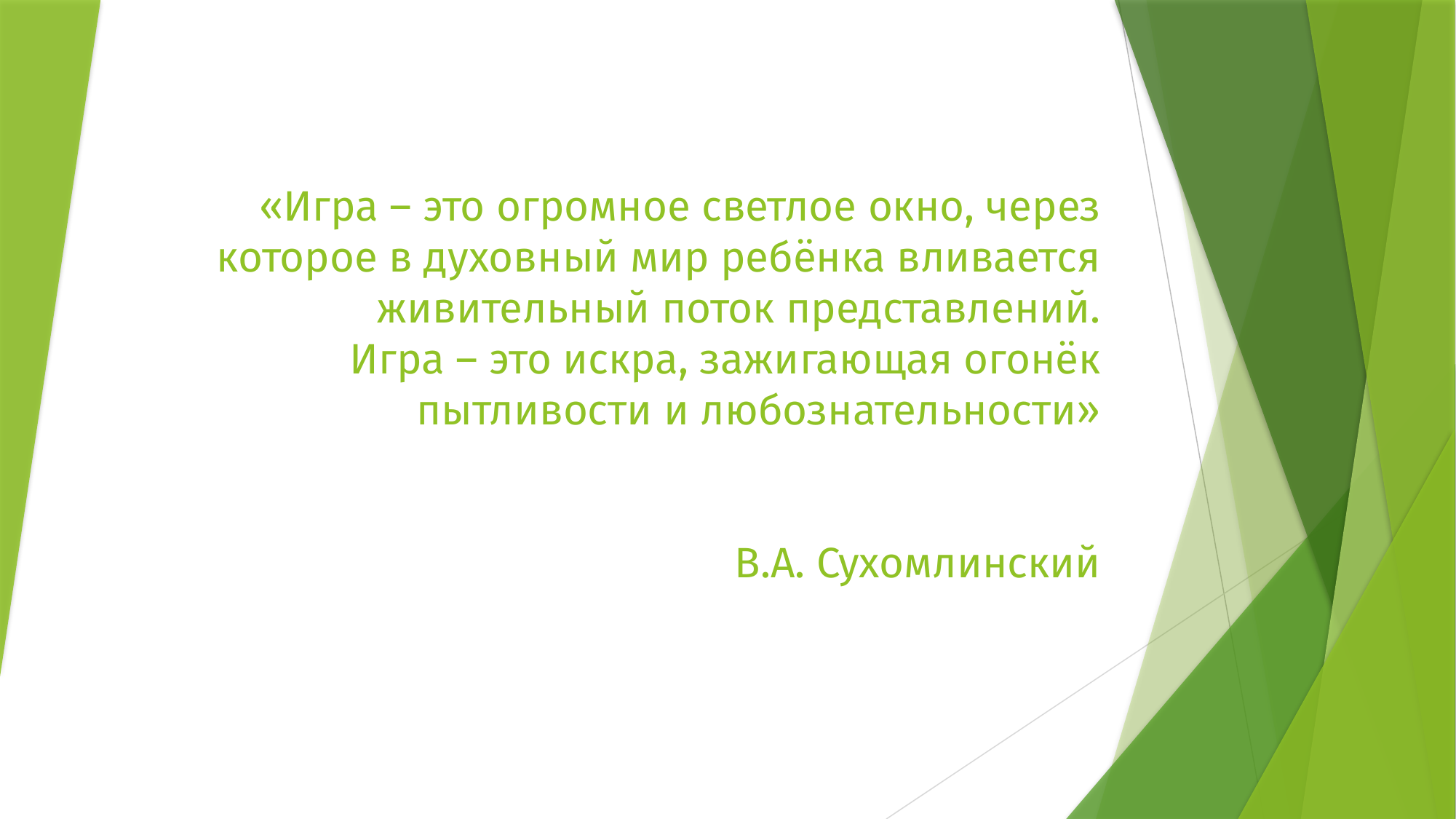

# «Игра – это огромное светлое окно, через которое в духовный мир ребёнка вливается живительный поток представлений. Игра – это искра, зажигающая огонёк пытливости и любознательности» В.А. Сухомлинский